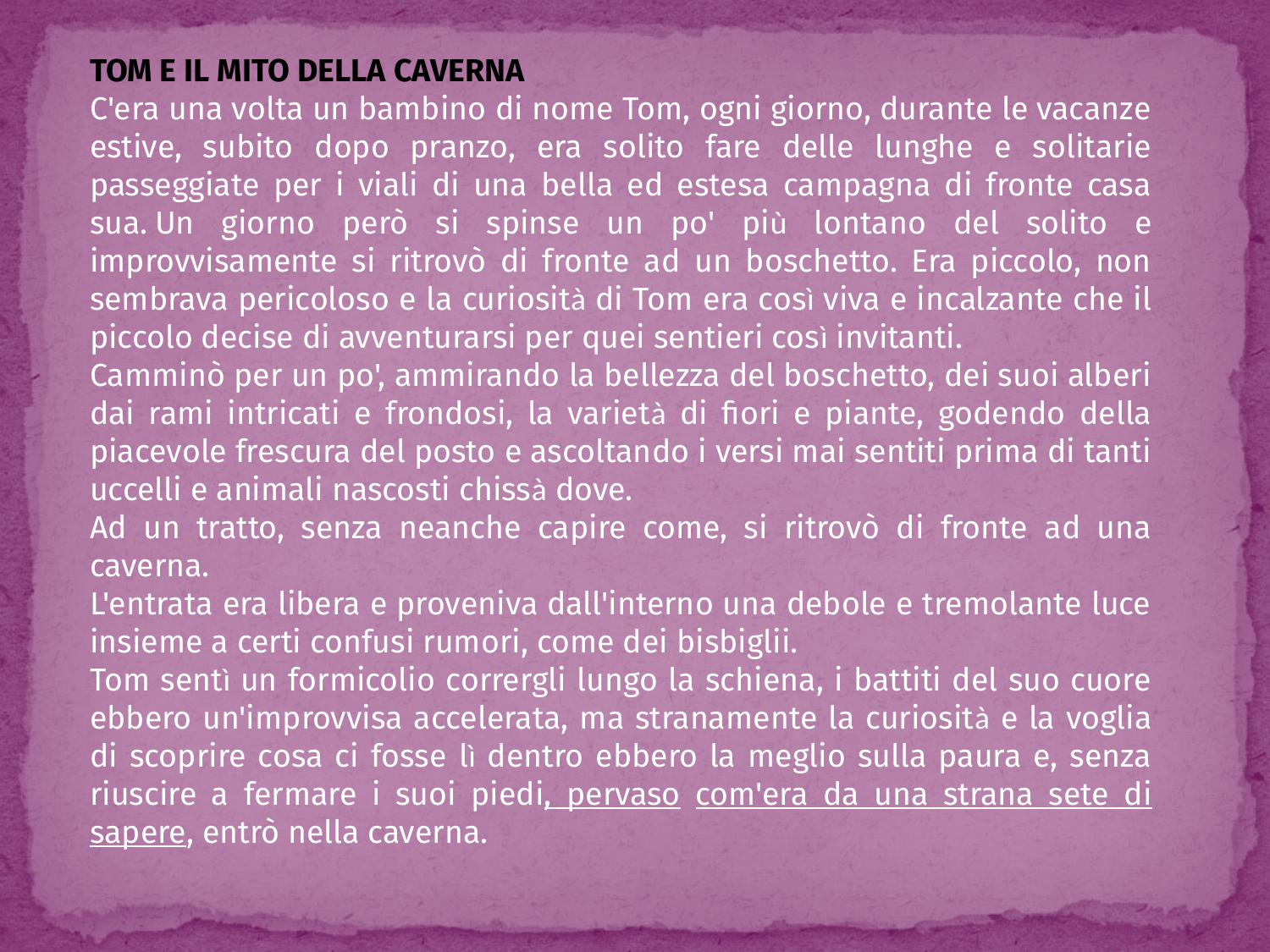

TOM E IL MITO DELLA CAVERNA
C'era una volta un bambino di nome Tom, ogni giorno, durante le vacanze estive, subito dopo pranzo, era solito fare delle lunghe e solitarie passeggiate per i viali di una bella ed estesa campagna di fronte casa sua. Un giorno però si spinse un po' più lontano del solito e improvvisamente si ritrovò di fronte ad un boschetto. Era piccolo, non sembrava pericoloso e la curiosità di Tom era così viva e incalzante che il piccolo decise di avventurarsi per quei sentieri così invitanti.
Camminò per un po', ammirando la bellezza del boschetto, dei suoi alberi dai rami intricati e frondosi, la varietà di fiori e piante, godendo della piacevole frescura del posto e ascoltando i versi mai sentiti prima di tanti uccelli e animali nascosti chissà dove.
Ad un tratto, senza neanche capire come, si ritrovò di fronte ad una caverna.
L'entrata era libera e proveniva dall'interno una debole e tremolante luce insieme a certi confusi rumori, come dei bisbiglii.
Tom sentì un formicolio corrergli lungo la schiena, i battiti del suo cuore ebbero un'improvvisa accelerata, ma stranamente la curiosità e la voglia di scoprire cosa ci fosse lì dentro ebbero la meglio sulla paura e, senza riuscire a fermare i suoi piedi, pervaso com'era da una strana sete di sapere, entrò nella caverna.